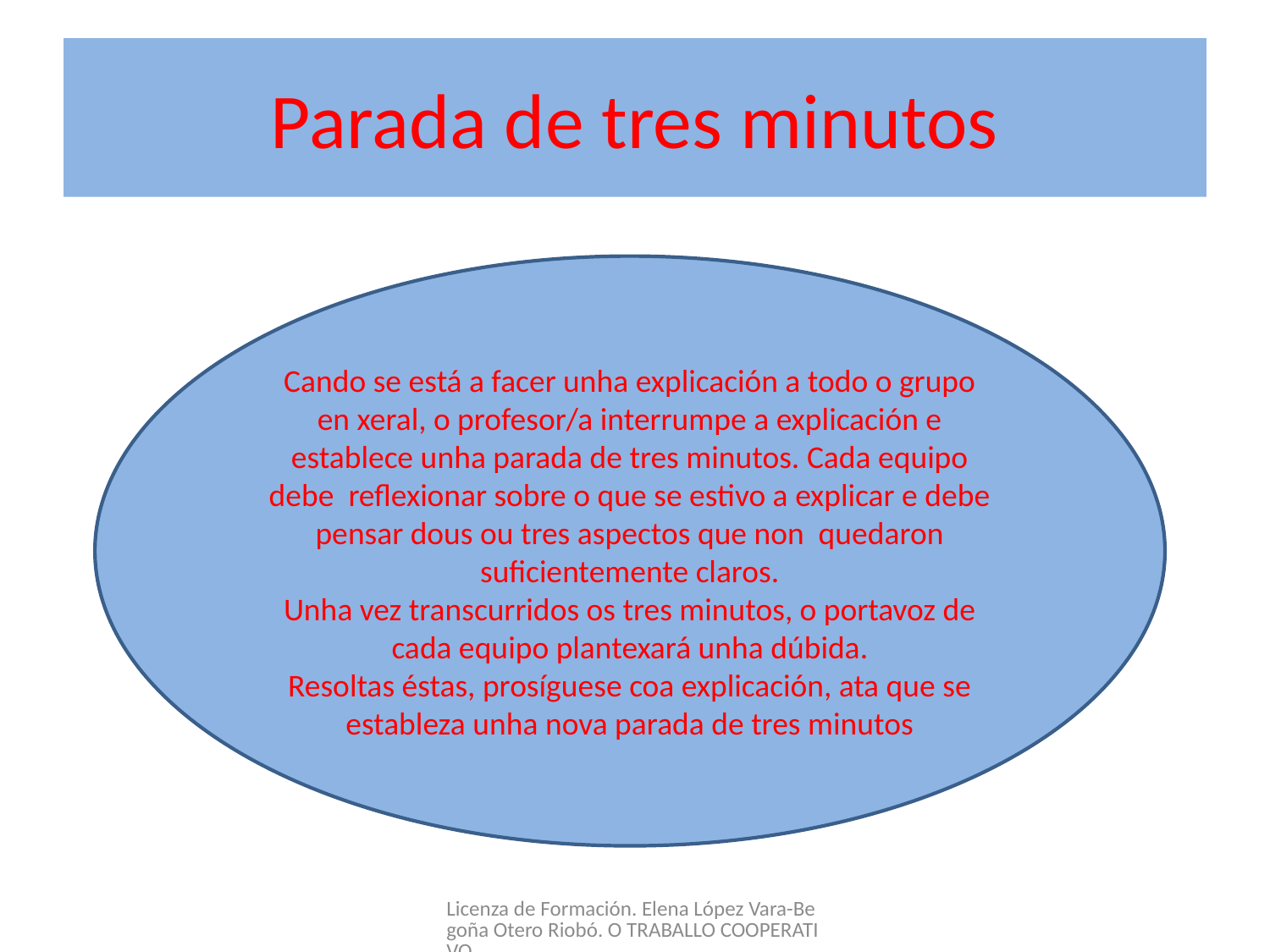

# Parada de tres minutos

Cando se está a facer unha explicación a todo o grupo en xeral, o profesor/a interrumpe a explicación e establece unha parada de tres minutos. Cada equipo debe  reflexionar sobre o que se estivo a explicar e debe pensar dous ou tres aspectos que non  quedaron suficientemente claros.
Unha vez transcurridos os tres minutos, o portavoz de cada equipo plantexará unha dúbida.
Resoltas éstas, prosíguese coa explicación, ata que se estableza unha nova parada de tres minutos
Licenza de Formación. Elena López Vara-Begoña Otero Riobó. O TRABALLO COOPERATIVO